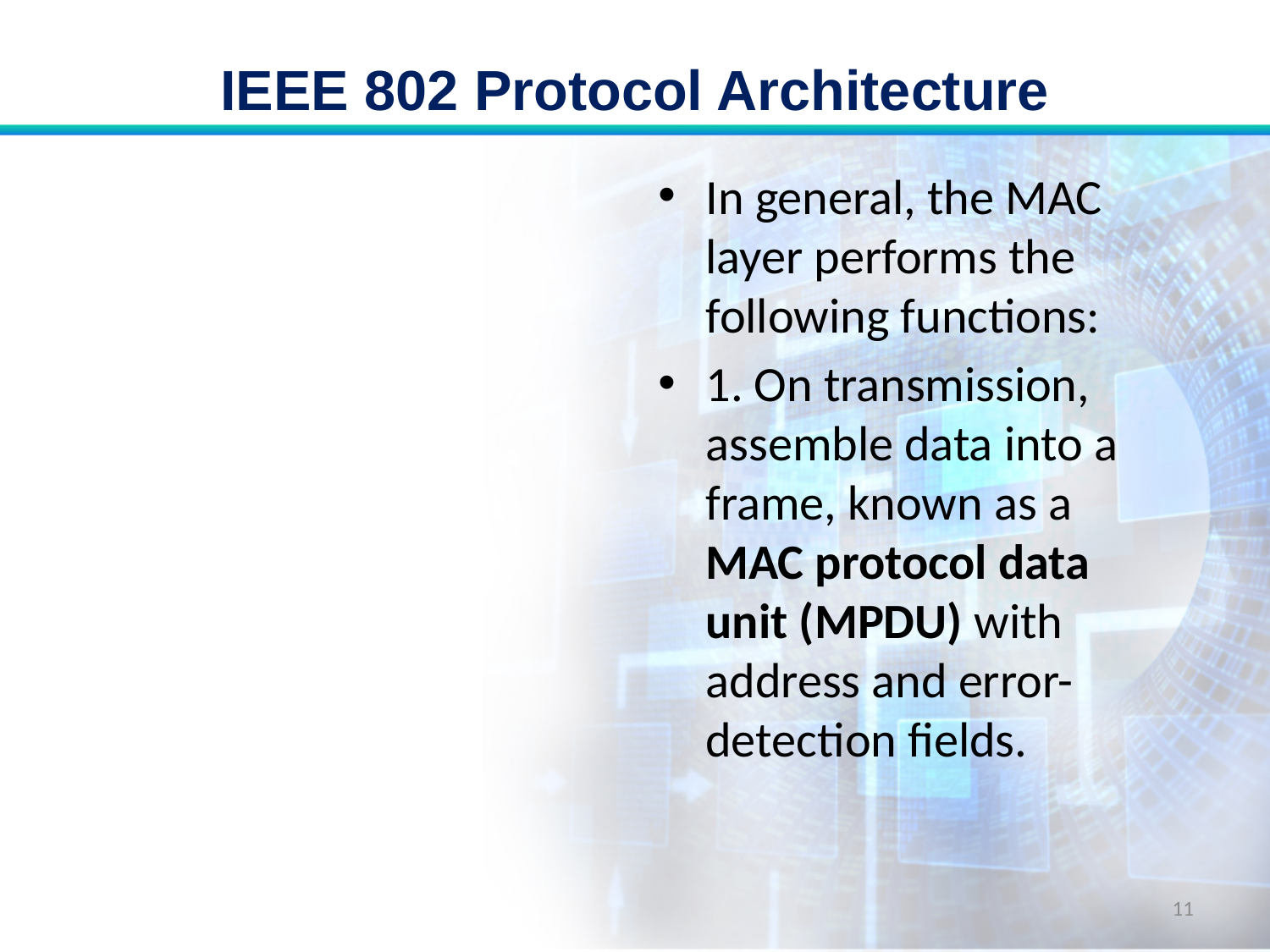

# IEEE 802 Protocol Architecture
In general, the MAC layer performs the following functions:
1. On transmission, assemble data into a frame, known as a MAC protocol data unit (MPDU) with address and error-detection fields.
11